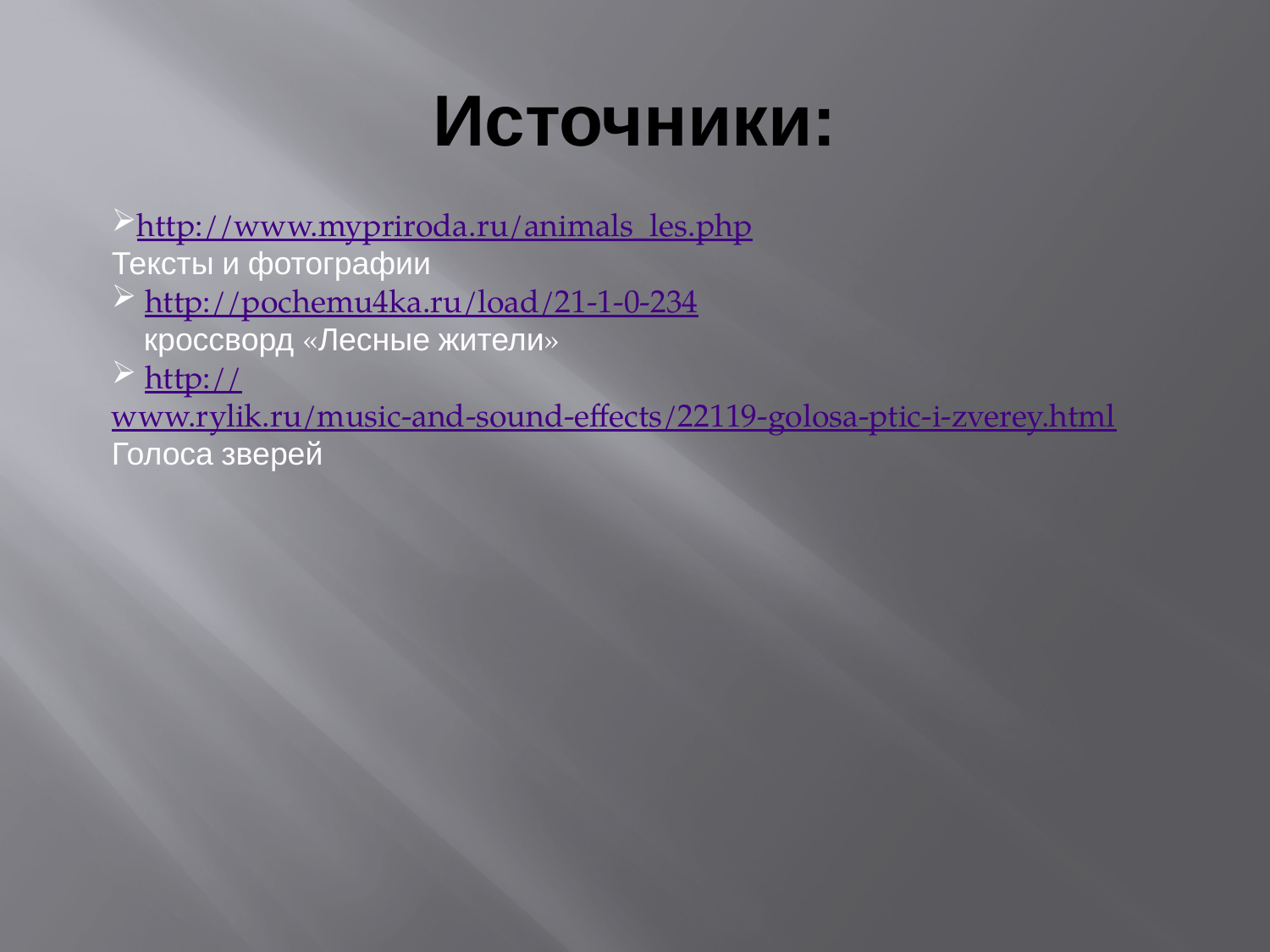

# Источники:
http://www.mypriroda.ru/animals_les.php
Тексты и фотографии
 http://pochemu4ka.ru/load/21-1-0-234
    кроссворд «Лесные жители»
 http://www.rylik.ru/music-and-sound-effects/22119-golosa-ptic-i-zverey.html
Голоса зверей